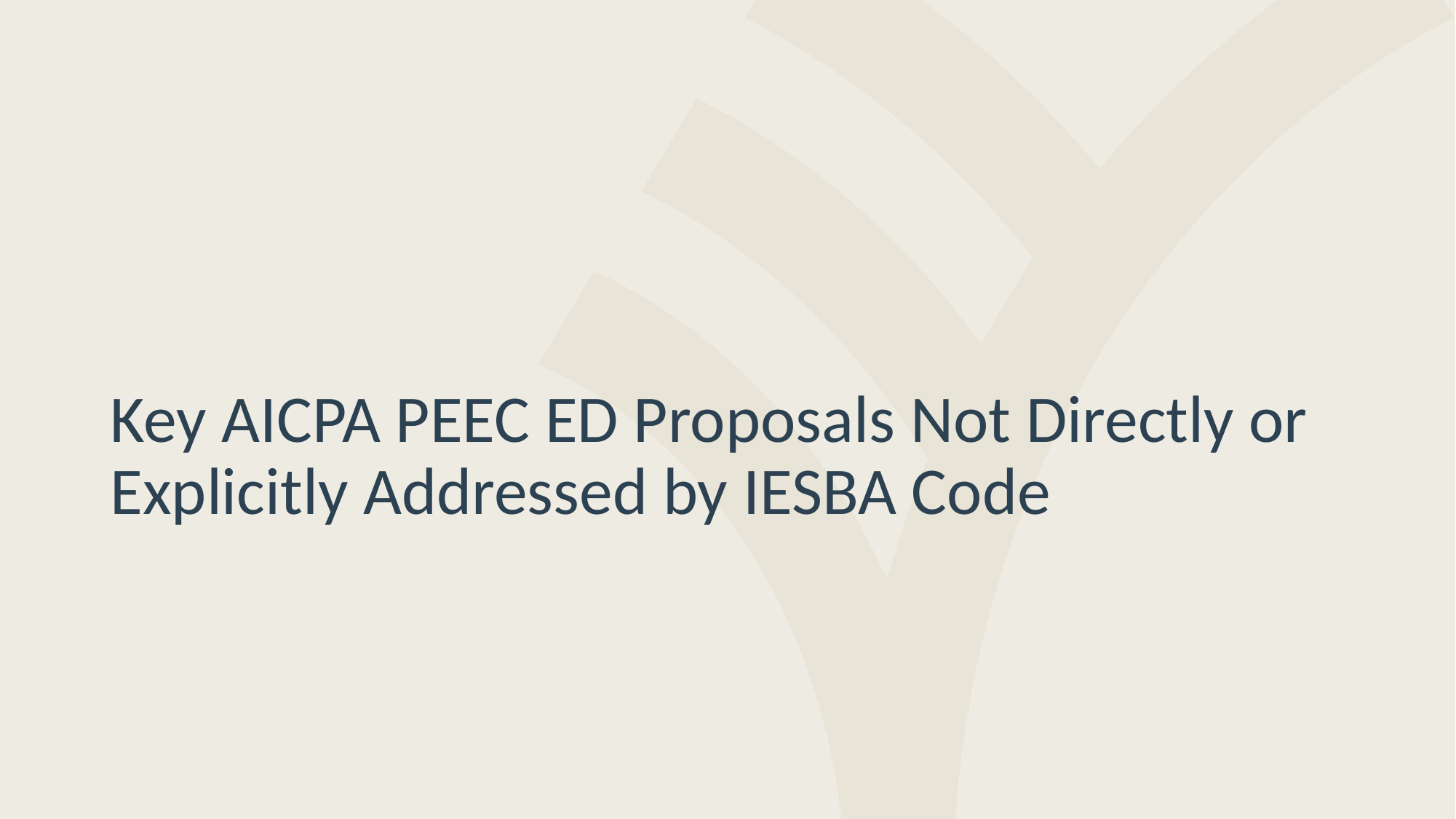

# Key AICPA PEEC ED Proposals Not Directly or Explicitly Addressed by IESBA Code